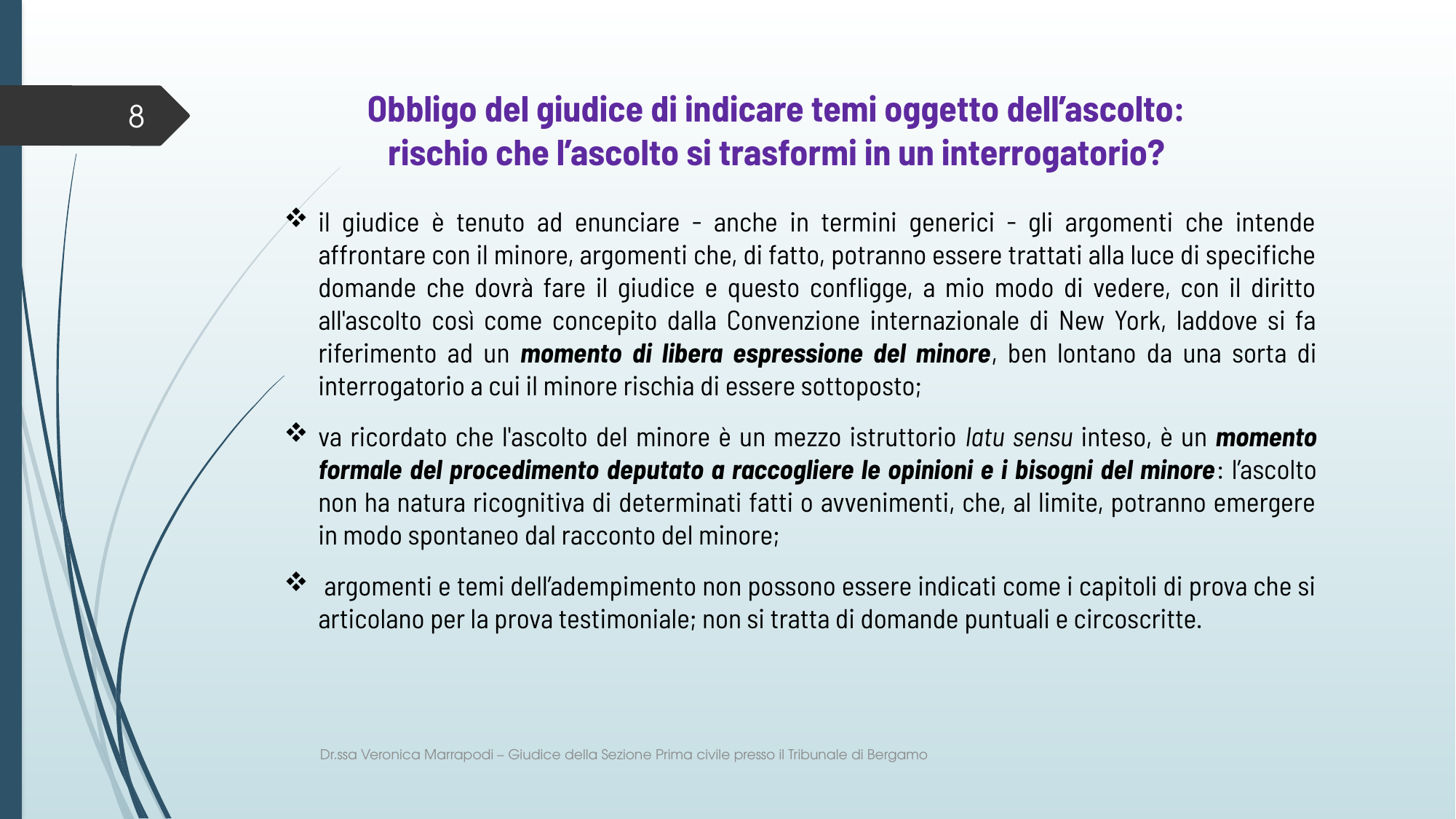

# Obbligo del giudice di indicare temi oggetto dell’ascolto: rischio che l’ascolto si trasformi in un interrogatorio?
8
il giudice è tenuto ad enunciare - anche in termini generici - gli argomenti che intende affrontare con il minore, argomenti che, di fatto, potranno essere trattati alla luce di specifiche domande che dovrà fare il giudice e questo confligge, a mio modo di vedere, con il diritto all'ascolto così come concepito dalla Convenzione internazionale di New York, laddove si fa riferimento ad un momento di libera espressione del minore, ben lontano da una sorta di interrogatorio a cui il minore rischia di essere sottoposto;
va ricordato che l'ascolto del minore è un mezzo istruttorio latu sensu inteso, è un momento formale del procedimento deputato a raccogliere le opinioni e i bisogni del minore: l’ascolto non ha natura ricognitiva di determinati fatti o avvenimenti, che, al limite, potranno emergere in modo spontaneo dal racconto del minore;
 argomenti e temi dell’adempimento non possono essere indicati come i capitoli di prova che si articolano per la prova testimoniale; non si tratta di domande puntuali e circoscritte.
Dr.ssa Veronica Marrapodi – Giudice della Sezione Prima civile presso il Tribunale di Bergamo